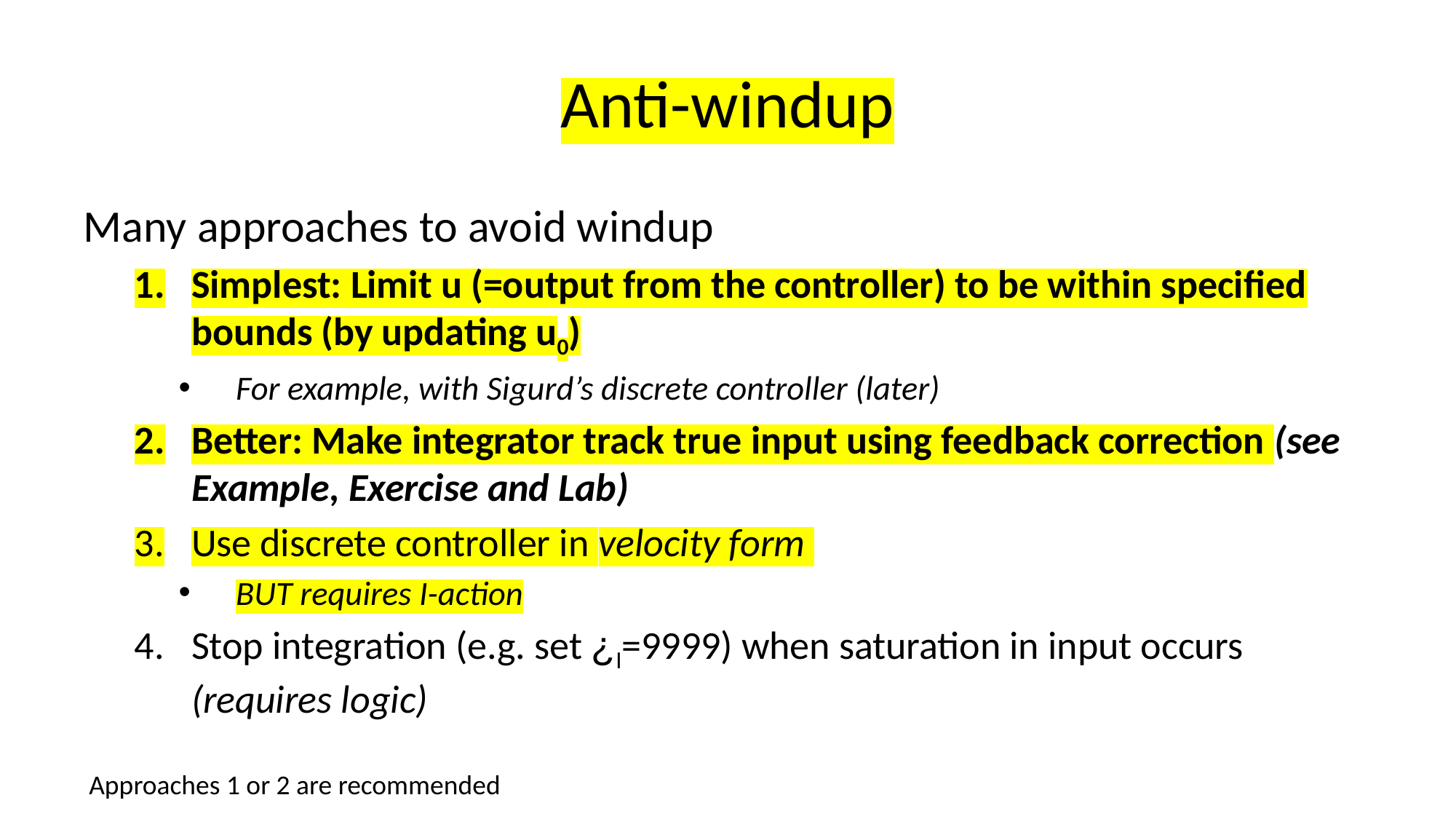

# Anti-windup
Many approaches to avoid windup
Simplest: Limit u (=output from the controller) to be within specified bounds (by updating u0)
For example, with Sigurd’s discrete controller (later)
Better: Make integrator track true input using feedback correction (see Example, Exercise and Lab)
Use discrete controller in velocity form
BUT requires I-action
Stop integration (e.g. set ¿I=9999) when saturation in input occurs (requires logic)
Approaches 1 or 2 are recommended